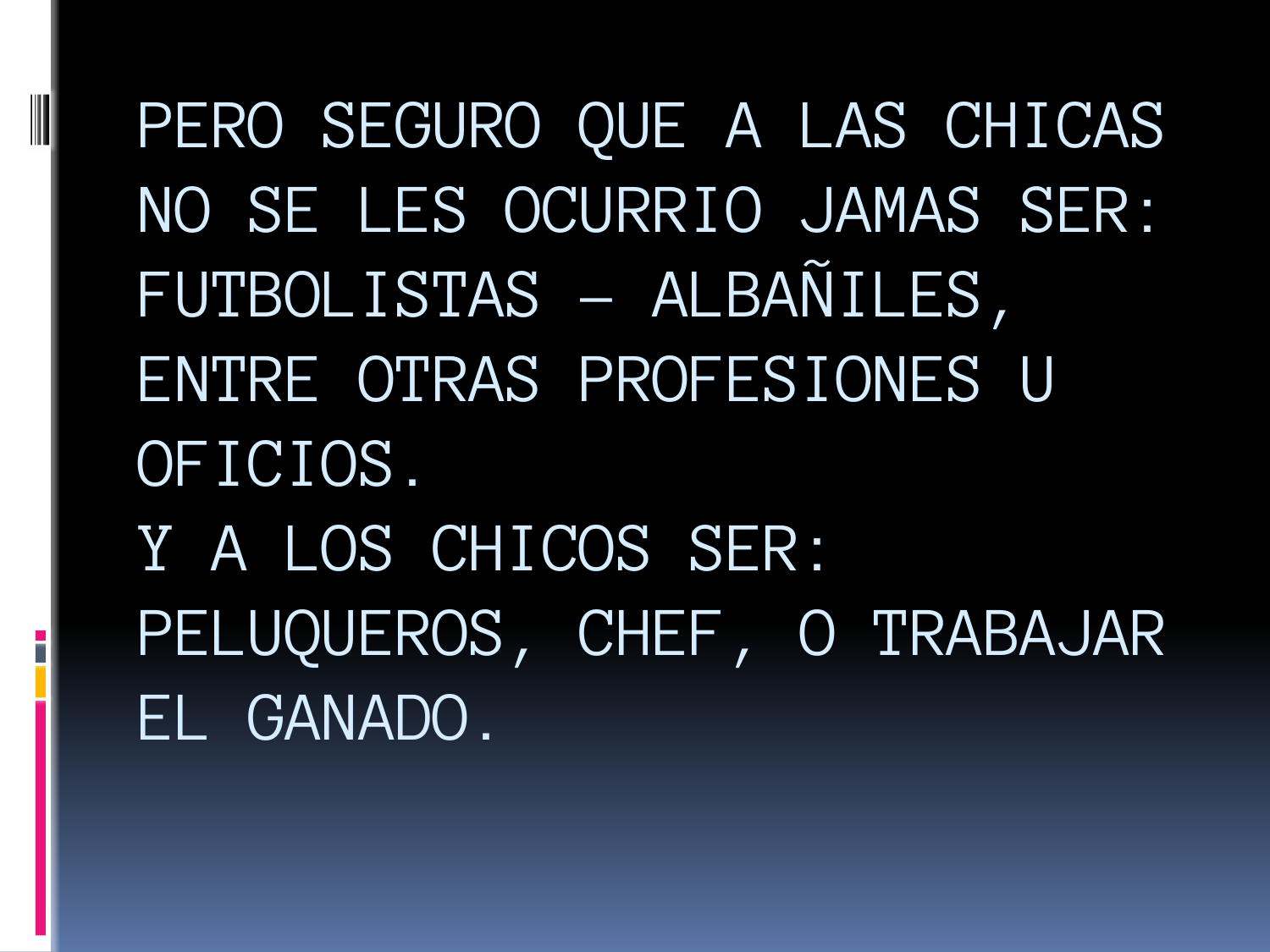

# PERO SEGURO QUE A LAS CHICAS NO SE LES OCURRIO JAMAS SER: FUTBOLISTAS – ALBAÑILES, ENTRE OTRAS PROFESIONES U OFICIOS. Y A LOS CHICOS SER: PELUQUEROS, CHEF, O TRABAJAR EL GANADO.